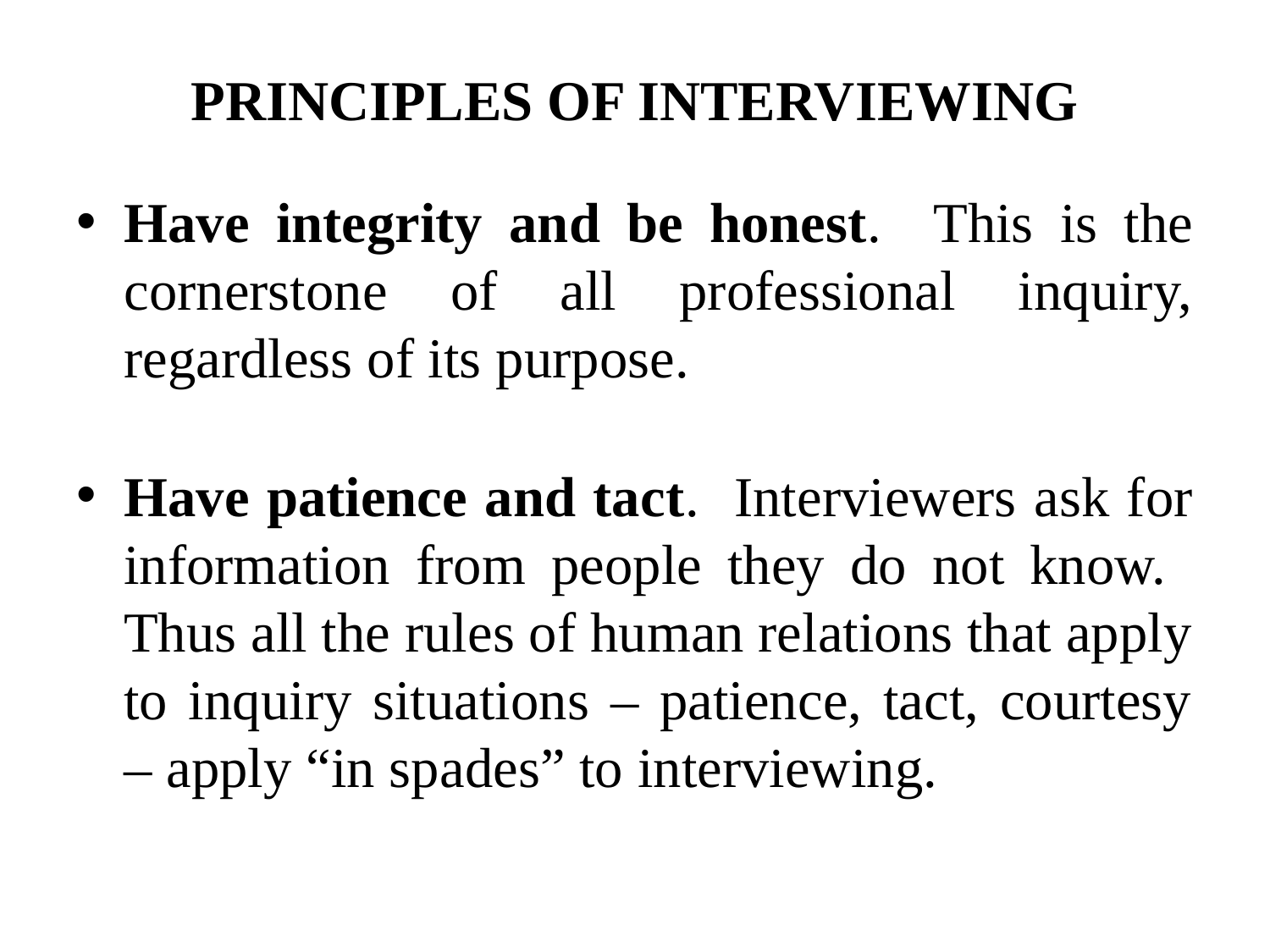

# PRINCIPLES OF INTERVIEWING
Have integrity and be honest.  This is the cornerstone of all professional inquiry, regardless of its purpose.

Have patience and tact.  Interviewers ask for information from people they do not know.  Thus all the rules of human relations that apply to inquiry situations – patience, tact, courtesy – apply “in spades” to interviewing.